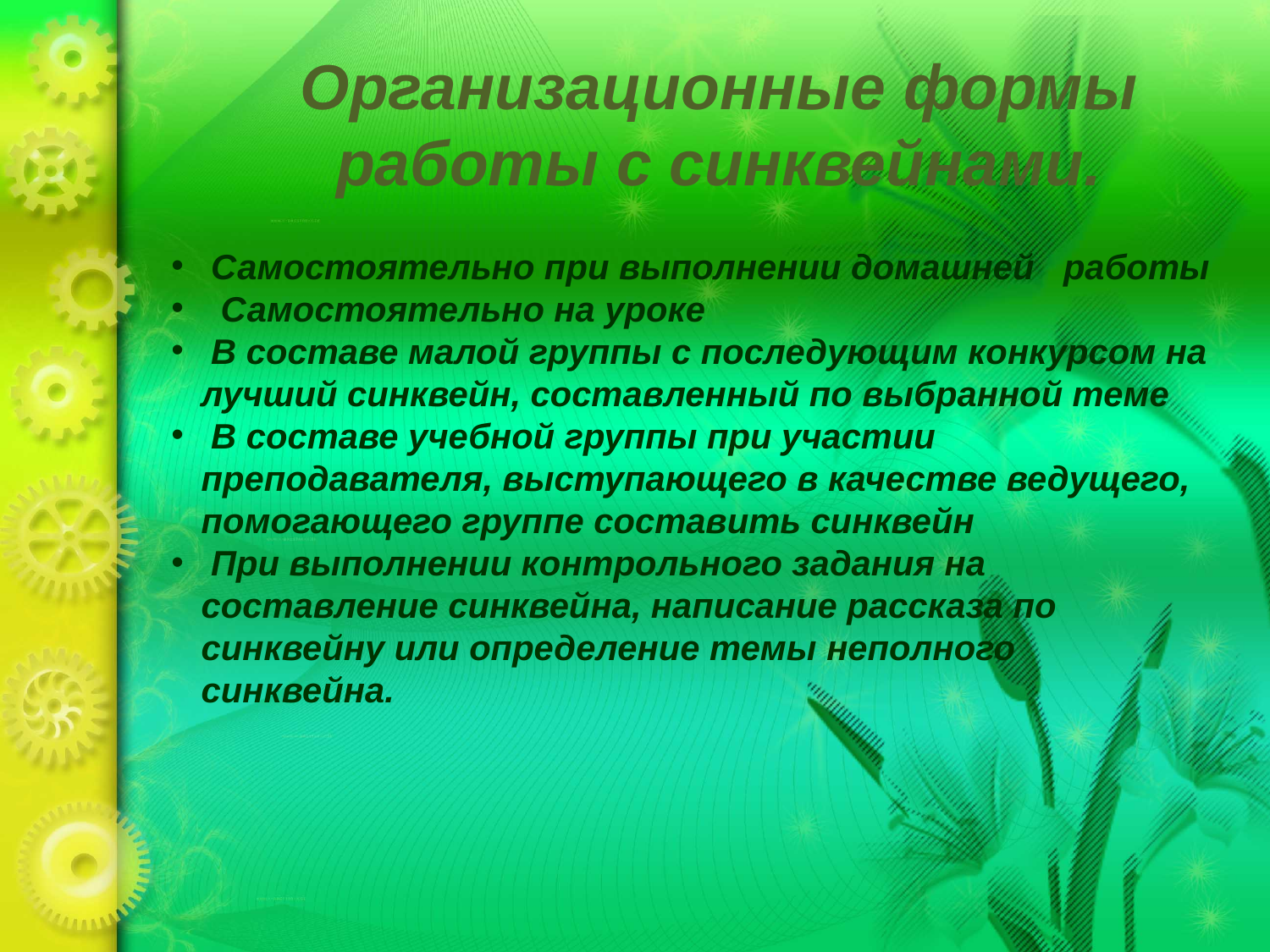

Организационные формы работы с синквейнами.
 Самостоятельно при выполнении домашней   работы
  Самостоятельно на уроке
 В составе малой группы с последующим конкурсом на лучший синквейн, составленный по выбранной теме
 В составе учебной группы при участии преподавателя, выступающего в качестве ведущего, помогающего группе составить синквейн
 При выполнении контрольного задания на составление синквейна, написание рассказа по синквейну или определение темы неполного синквейна.